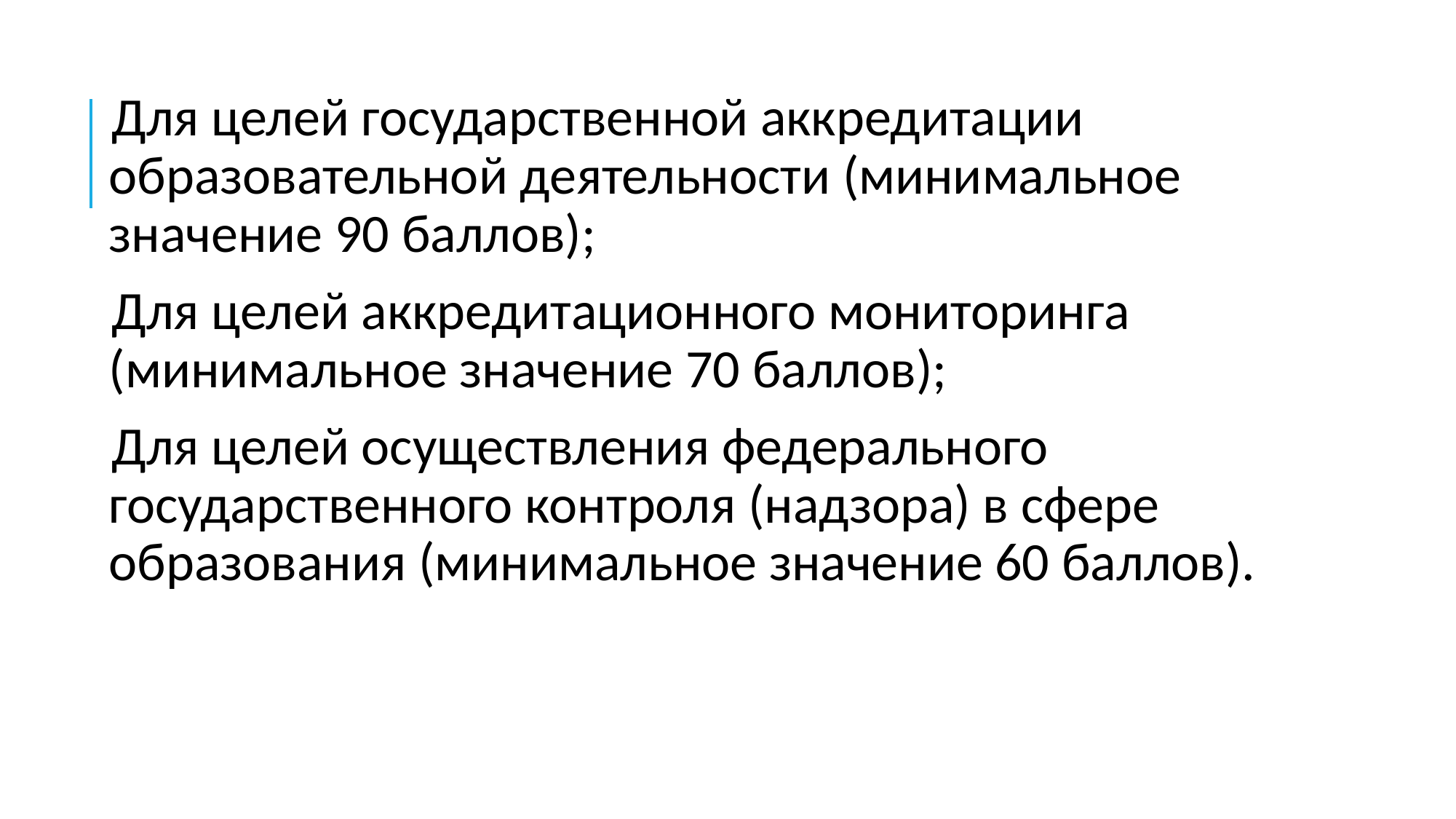

Для целей государственной аккредитации образовательной деятельности (минимальное значение 90 баллов);
Для целей аккредитационного мониторинга (минимальное значение 70 баллов);
Для целей осуществления федерального государственного контроля (надзора) в сфере образования (минимальное значение 60 баллов).